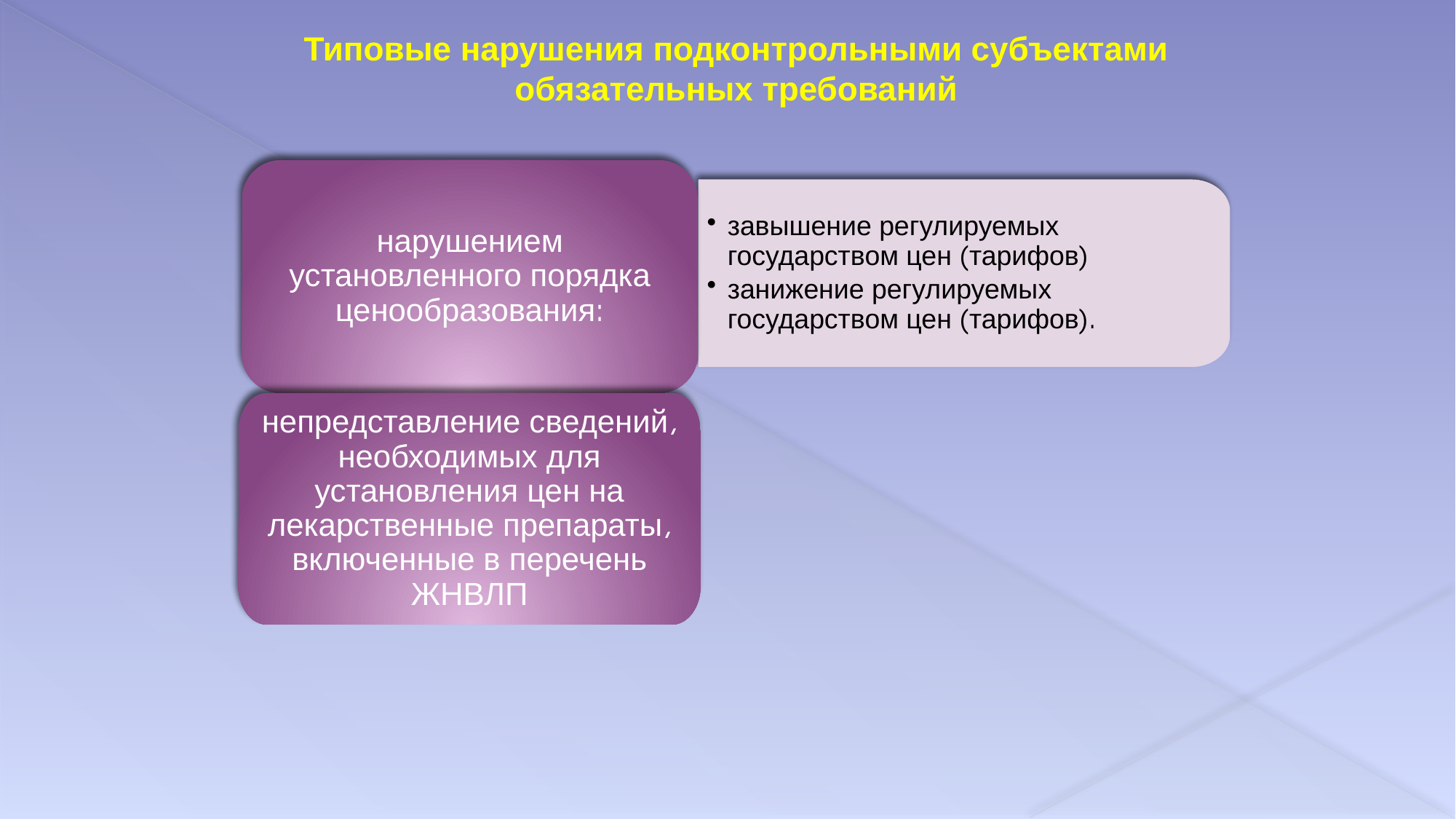

Типовые нарушения подконтрольными субъектами обязательных требований

нарушением установленного порядка ценообразования:
завышение регулируемых государством цен (тарифов)
занижение регулируемых государством цен (тарифов).
непредставление сведений, необходимых для установления цен на лекарственные препараты, включенные в перечень ЖНВЛП